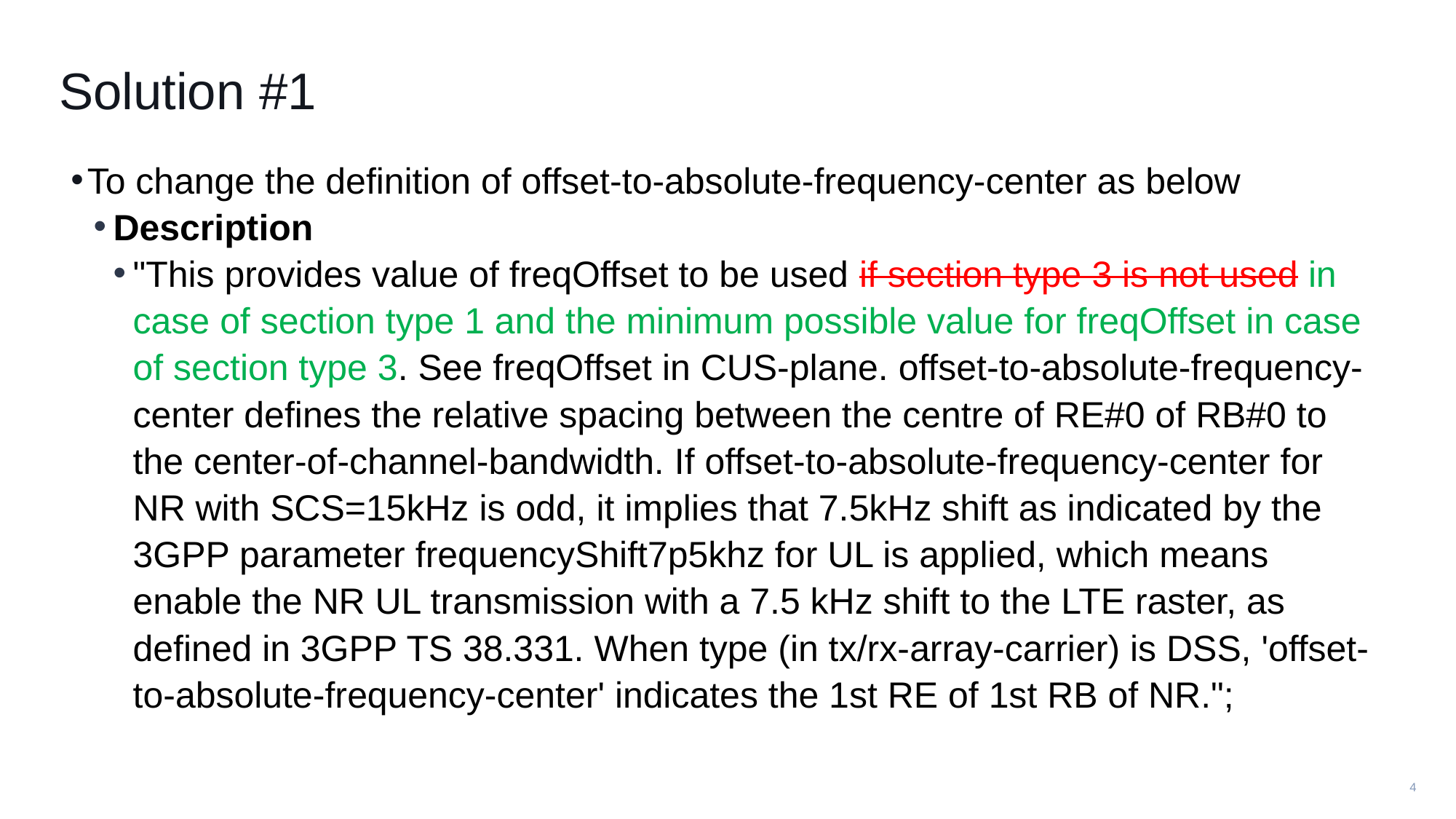

# Solution #1
To change the definition of offset-to-absolute-frequency-center as below
Description
"This provides value of freqOffset to be used if section type 3 is not used in case of section type 1 and the minimum possible value for freqOffset in case of section type 3. See freqOffset in CUS-plane. offset-to-absolute-frequency-center defines the relative spacing between the centre of RE#0 of RB#0 to the center-of-channel-bandwidth. If offset-to-absolute-frequency-center for NR with SCS=15kHz is odd, it implies that 7.5kHz shift as indicated by the 3GPP parameter frequencyShift7p5khz for UL is applied, which means enable the NR UL transmission with a 7.5 kHz shift to the LTE raster, as defined in 3GPP TS 38.331. When type (in tx/rx-array-carrier) is DSS, 'offset-to-absolute-frequency-center' indicates the 1st RE of 1st RB of NR.";